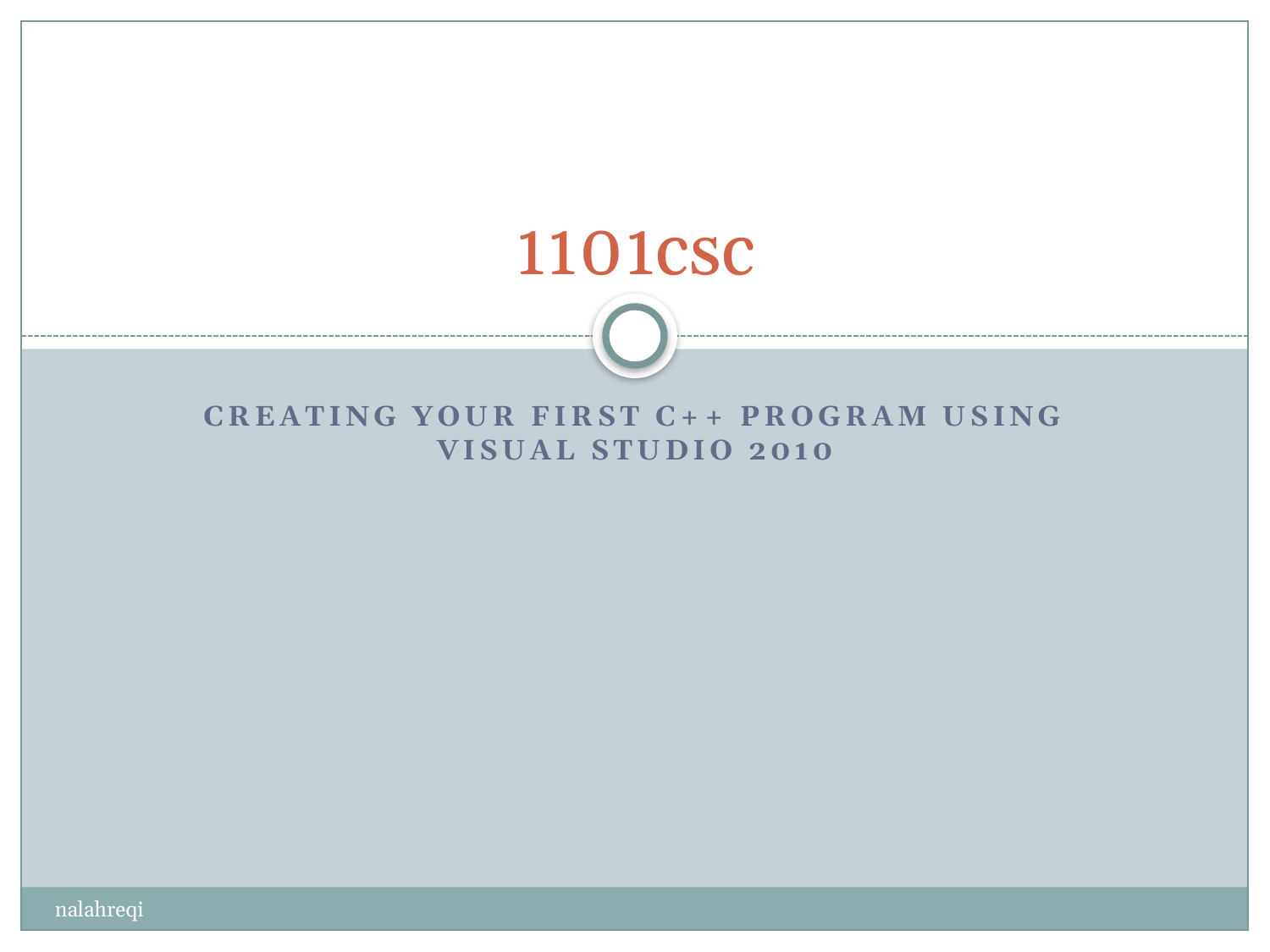

# 1101csc
Creating your first C++ program using Visual Studio 2010
nalahreqi